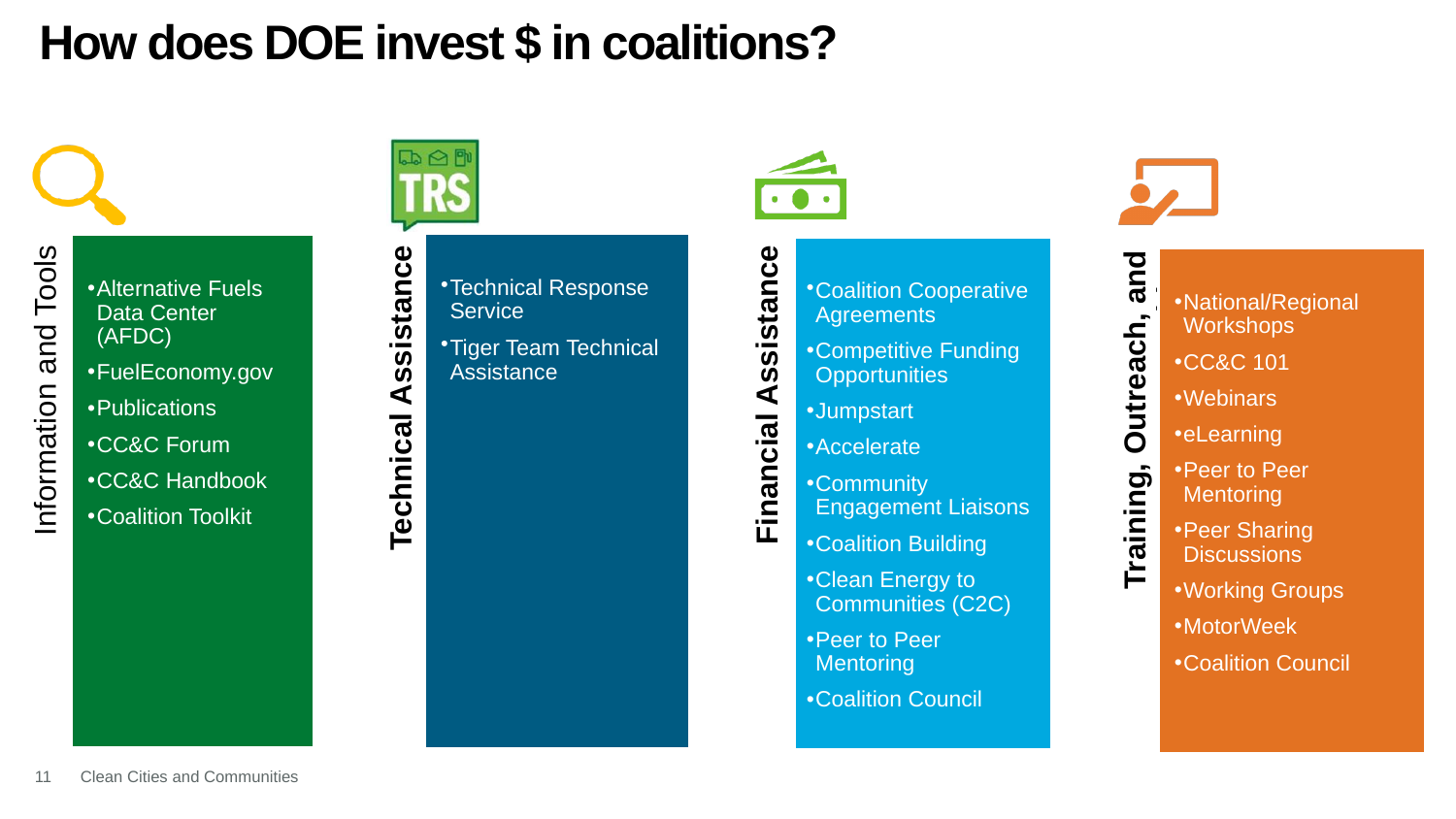

# How does DOE invest $ in coalitions?
Information and Tools
Alternative Fuels Data Center (AFDC)
FuelEconomy.gov
Publications
CC&C Forum
CC&C Handbook
Coalition Toolkit
Technical Assistance
Technical Response Service
Tiger Team Technical Assistance
Financial Assistance
Coalition Cooperative Agreements
Competitive Funding Opportunities
Jumpstart
Accelerate
Community Engagement Liaisons
Coalition Building
Clean Energy to Communities (C2C)
Peer to Peer Mentoring
Coalition Council
Training, Outreach, and Partnerships
National/Regional Workshops
CC&C 101
Webinars
eLearning
Peer to Peer Mentoring
Peer Sharing Discussions
Working Groups
MotorWeek
Coalition Council
11
Clean Cities and Communities